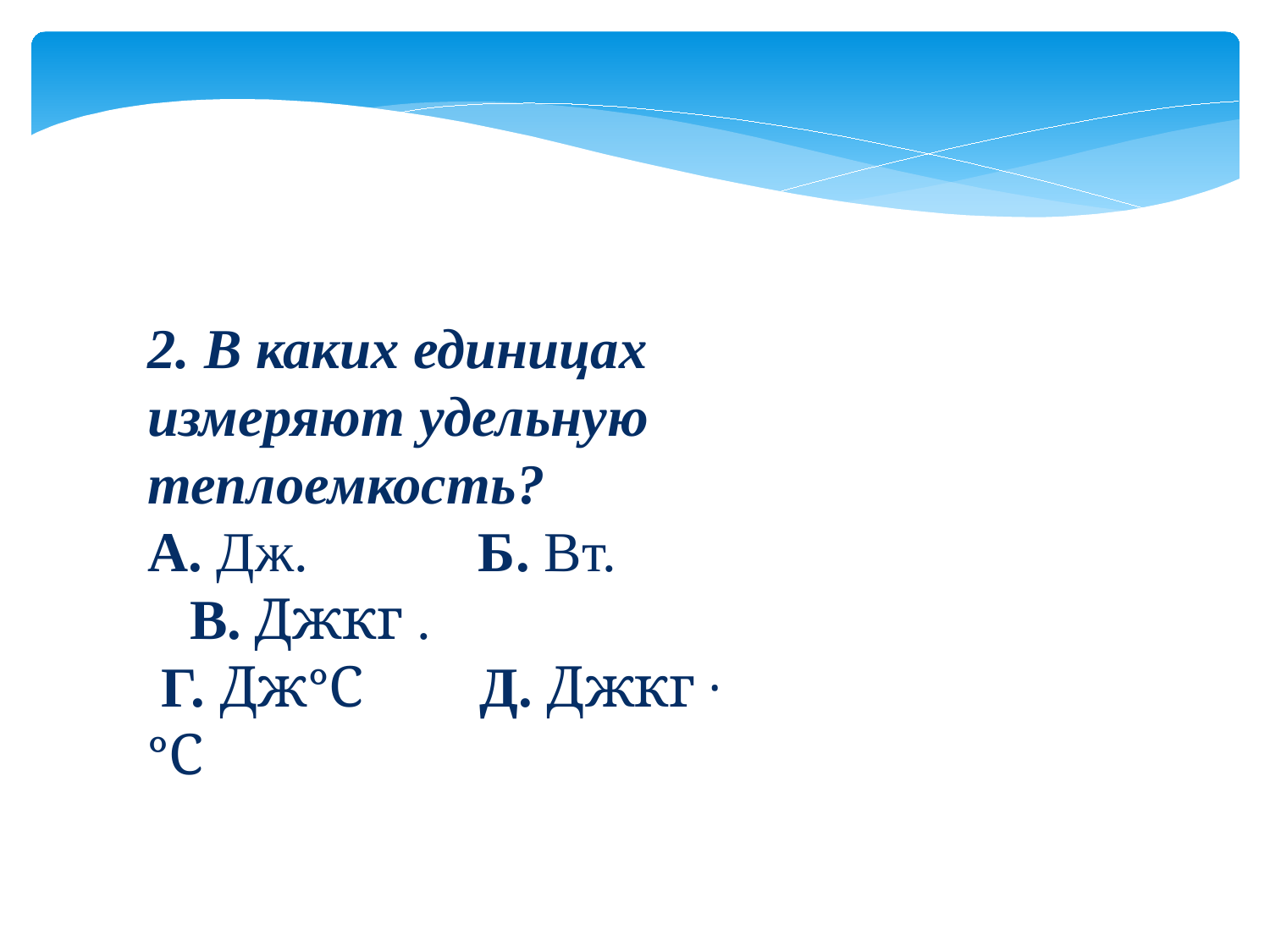

2. В каких единицах измеряют удельную теплоемкость?
А. Дж.            Б. Вт.            В. Джкг .          Г. Дж°С         Д. Джкг ∙ °С